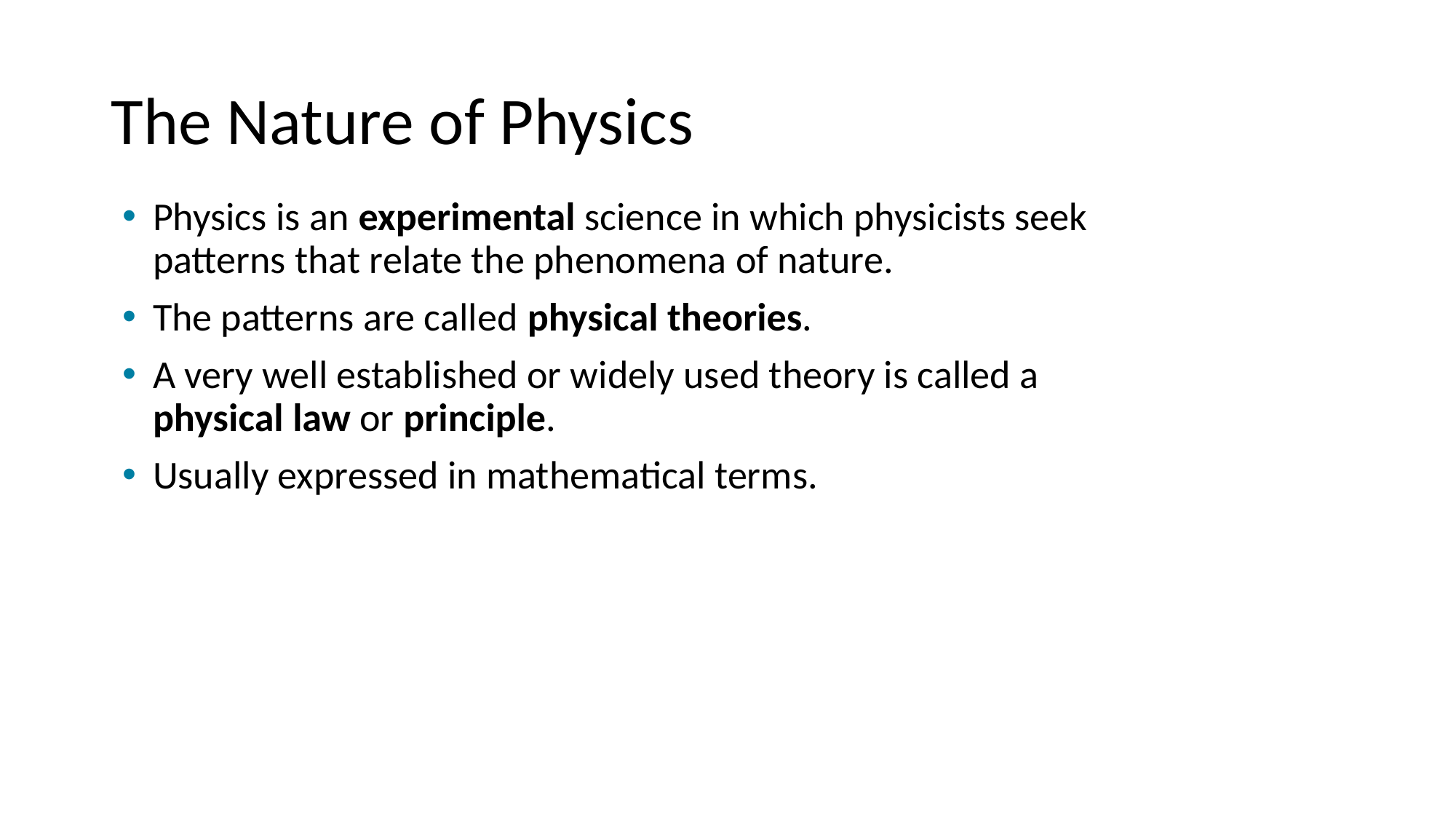

# The Nature of Physics
Physics is an experimental science in which physicists seek patterns that relate the phenomena of nature.
The patterns are called physical theories.
A very well established or widely used theory is called a physical law or principle.
Usually expressed in mathematical terms.